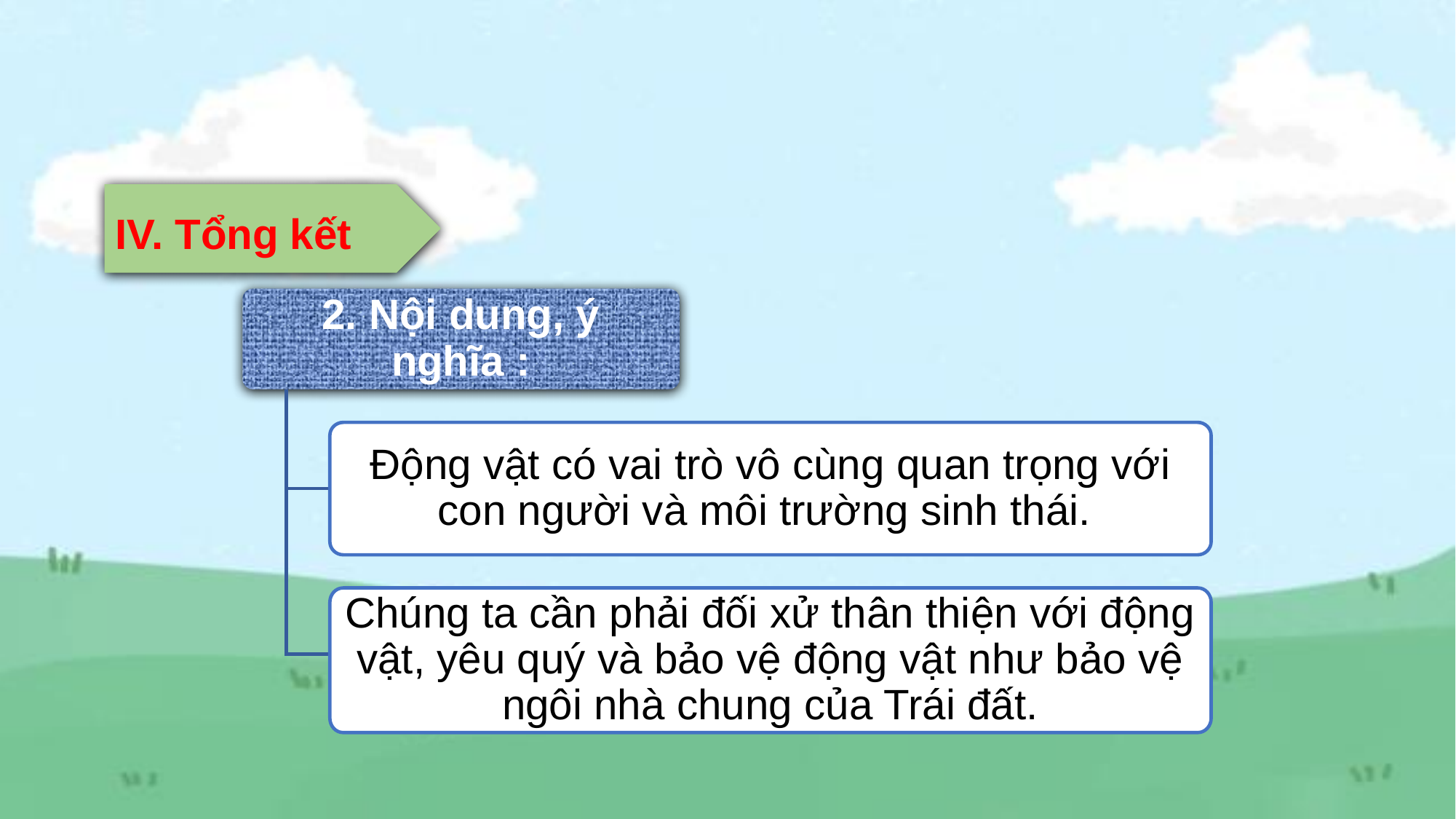

IV. Tổng kết
2. Nội dung, ý nghĩa :

Động vật có vai trò vô cùng quan trọng với con người và môi trường sinh thái.
Chúng ta cần phải đối xử thân thiện với động vật, yêu quý và bảo vệ động vật như bảo vệ ngôi nhà chung của Trái đất.